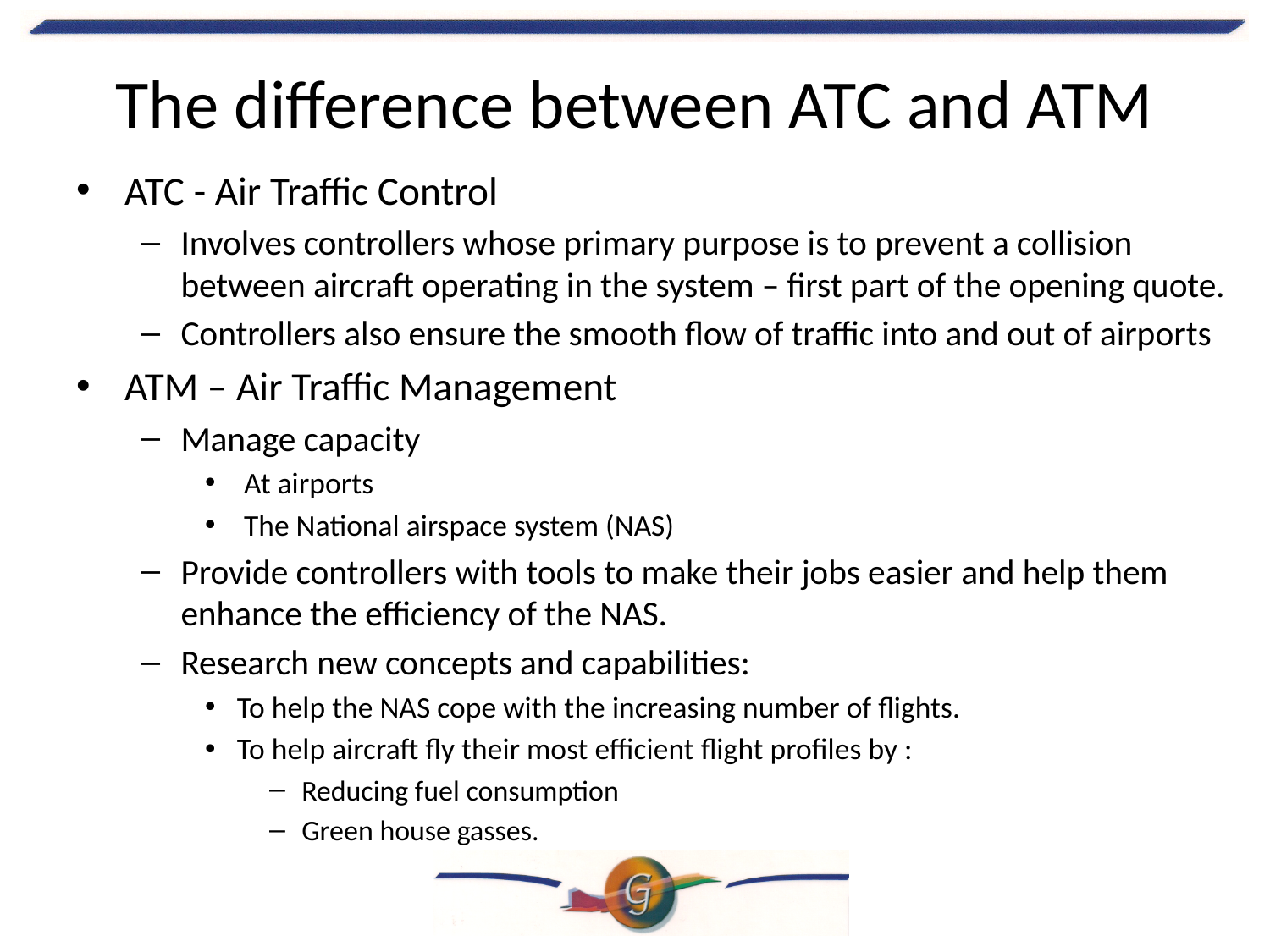

# The difference between ATC and ATM
ATC - Air Traffic Control
Involves controllers whose primary purpose is to prevent a collision between aircraft operating in the system – first part of the opening quote.
Controllers also ensure the smooth flow of traffic into and out of airports
ATM – Air Traffic Management
Manage capacity
 At airports
 The National airspace system (NAS)
Provide controllers with tools to make their jobs easier and help them enhance the efficiency of the NAS.
Research new concepts and capabilities:
To help the NAS cope with the increasing number of flights.
To help aircraft fly their most efficient flight profiles by :
Reducing fuel consumption
Green house gasses.